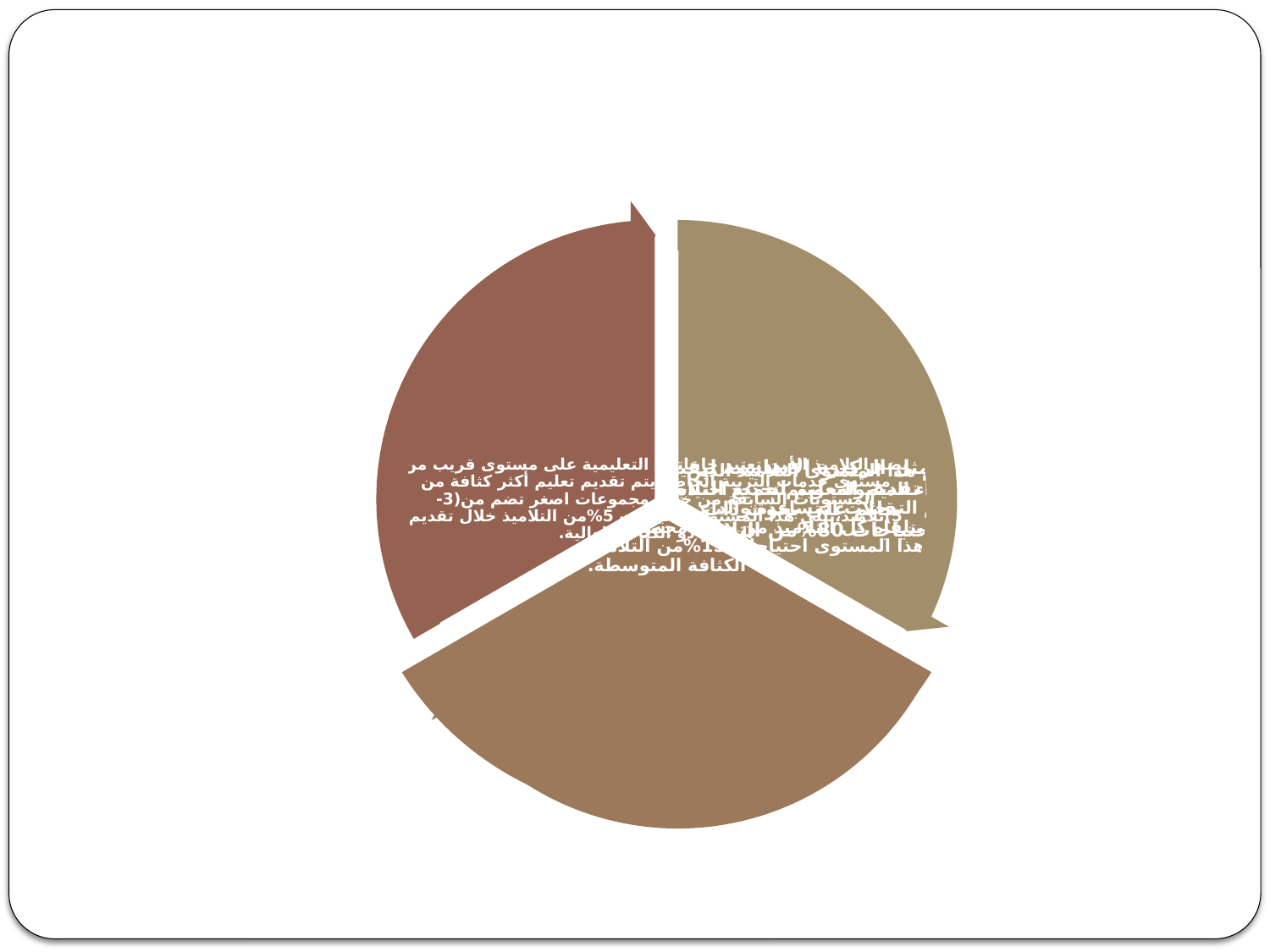

#
يمثل الركيزة الأساسية لبقية المستويات ، يتم من خلاله تقديم التعليم لجميع التلاميذ من خلال منهج اساسي قائم على بحوث ذات دلالة . يلبي هذا المستوى احتياجات 80%من التلاميذ خلال تقديم التعليم الوقائي.
بضم هذا المستوى التلاميذ الذين ينخفض مستوى تحصيلهم عن معايير الأداء المقبولة، ويتم تحديد احتياجاتهم من خلال عملية التقييم،وتقدم لهم التدخلات المساعدة والداعمة بشكل مكثف  بجانب التعليم الأولي الذي يتلقاه كل التلاميذ من خلال مجموعات صغيرة تضم من(5-8) تلاميذ يلبي هذا المستوى احتياجات 15%من التلاميذ من خلال تقديم التعليم ذو الكثافة المتوسطة.
يضم التلاميذ الذين تعتبر حاجاتهم التعليمية على مستوى قريب من مستوى خدمات التربية الخاصة.يتم تقديم تعليم أكثر كثافة من المستويات السابقة من خلال مجموعات اصغر تضم من(3-5)تلاميذ،يلبي هذا المستوى احتياجات 5%من التلاميذ خلال تقديم التعليم ذو الكثافة العالية.